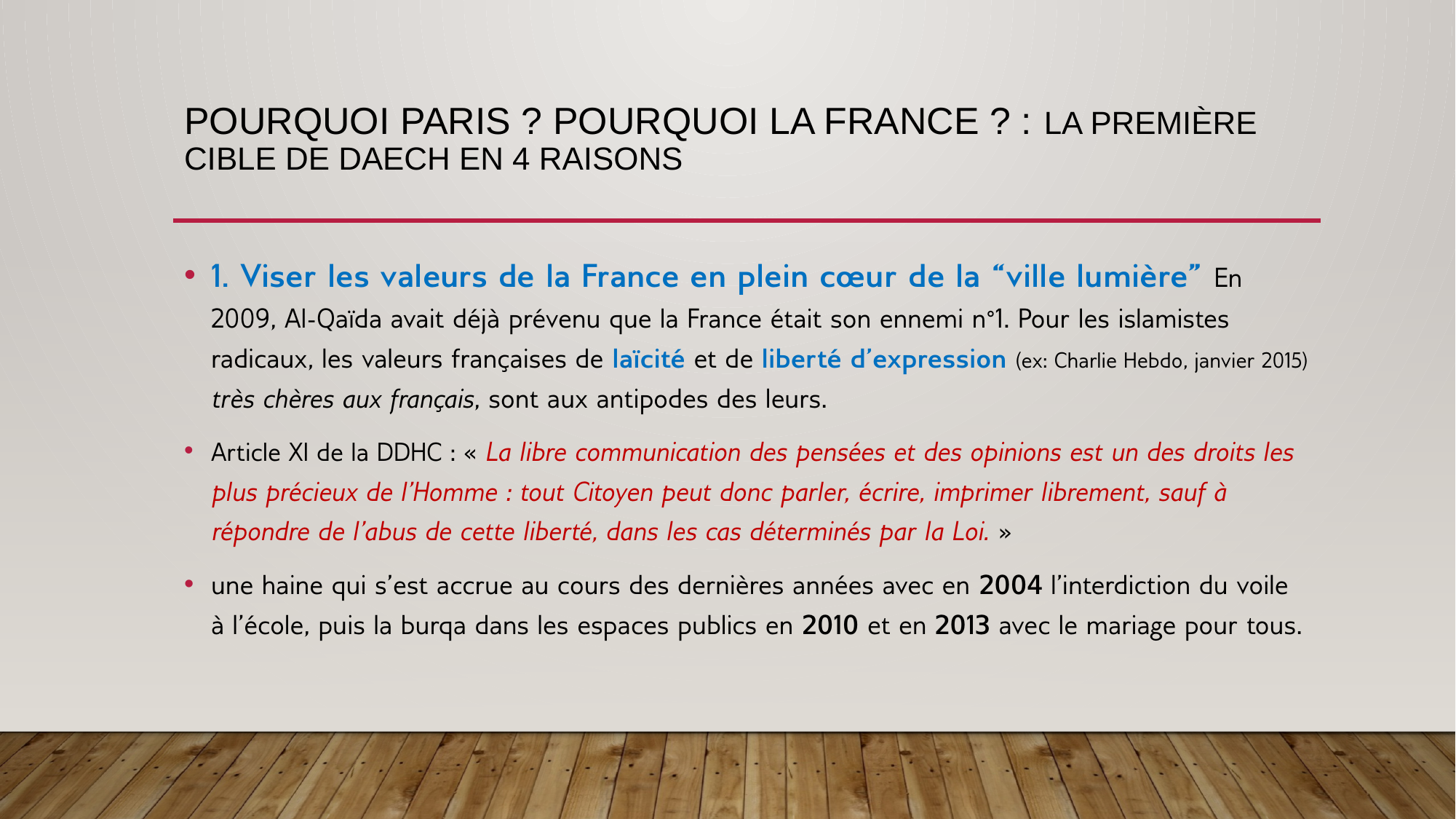

# Pourquoi paris ? Pourquoi la france ? : la première cible de Daech En 4 raisons
1. Viser les valeurs de la France en plein coeur de la “ville lumière” En 2009, Al-Qaïda avait déjà prévenu que la France était son ennemi n°1. Pour les islamistes radicaux, les valeurs françaises de laïcité et de liberté d’expression (ex: Charlie Hebdo, janvier 2015) très chères aux français, sont aux antipodes des leurs.
Article XI de la DDHC : « La libre communication des pensées et des opinions est un des droits les plus précieux de l’Homme : tout Citoyen peut donc parler, écrire, imprimer librement, sauf à répondre de l’abus de cette liberté, dans les cas déterminés par la Loi. »
une haine qui s’est accrue au cours des dernières années avec en 2004 l’interdiction du voile à l’école, puis la burqa dans les espaces publics en 2010 et en 2013 avec le mariage pour tous.